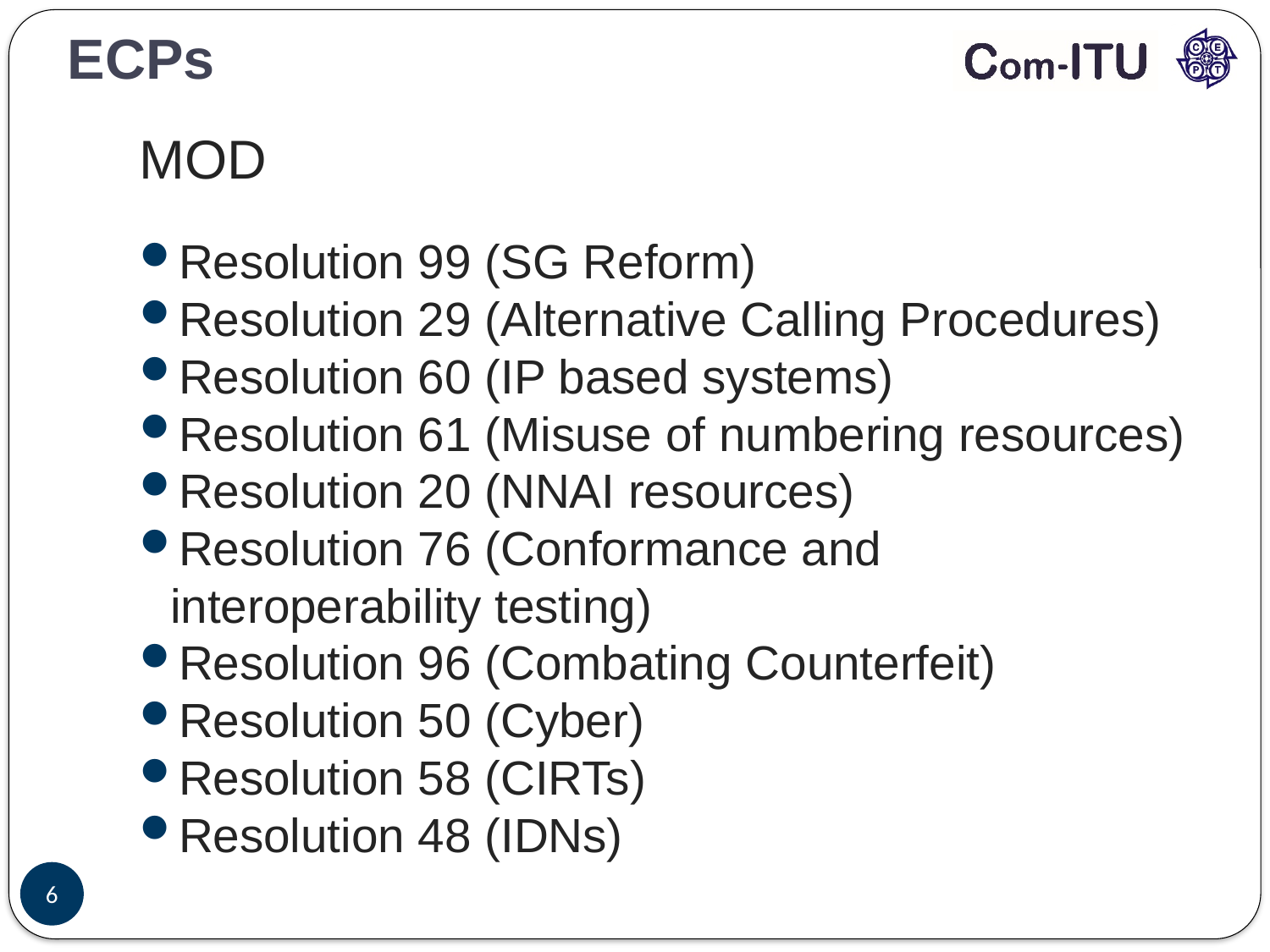

# ECPs

MOD

Resolution 99 (SG Reform)
Resolution 29 (Alternative Calling Procedures)
Resolution 60 (IP based systems)
Resolution 61 (Misuse of numbering resources)
Resolution 20 (NNAI resources)
Resolution 76 (Conformance and interoperability testing)
Resolution 96 (Combating Counterfeit)
Resolution 50 (Cyber)
Resolution 58 (CIRTs)
Resolution 48 (IDNs)

6